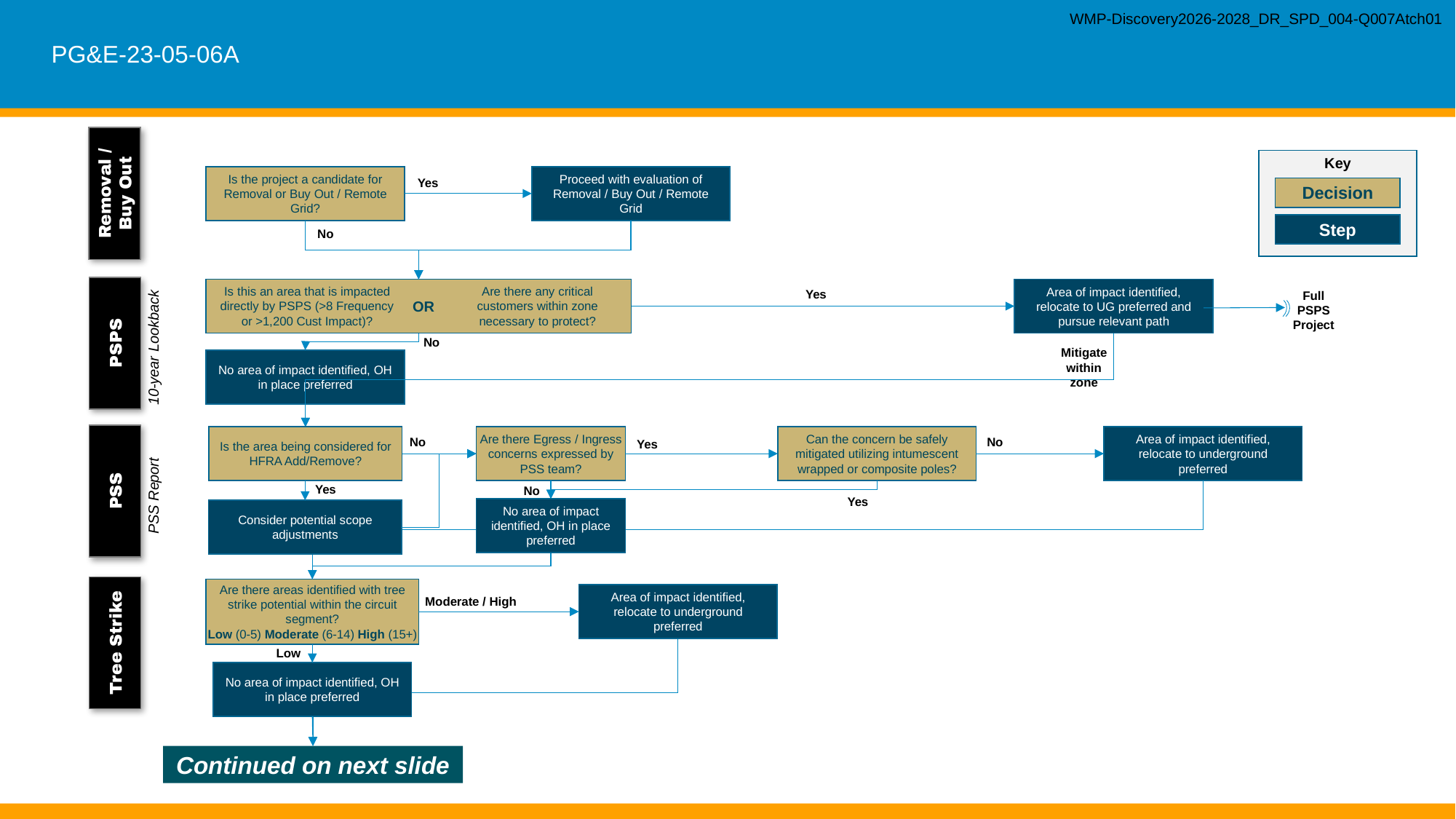

WMP-Discovery2026-2028_DR_SPD_004-Q007Atch01
# PG&E-23-05-06A
Key

Decision
Step
Is the project a candidate for Removal or Buy Out / Remote Grid?
Proceed with evaluation of Removal / Buy Out / Remote Grid
Removal / Buy Out
Yes
No
Area of impact identified, relocate to UG preferred and pursue relevant path

Is this an area that is impacted directly by PSPS (>8 Frequency or >1,200 Cust Impact)?
Are there any critical customers within zone necessary to protect?
Yes
Full PSPS Project
OR

PSPS
No
10-year Lookback
Mitigate within zone
No area of impact identified, OH in place preferred
Is the area being considered for HFRA Add/Remove?
Can the concern be safely mitigated utilizing intumescent wrapped or composite poles?
Area of impact identified, relocate to underground preferred
Are there Egress / Ingress concerns expressed by PSS team?
No
No
Yes
PSS
Yes
No
PSS Report
Yes
No area of impact identified, OH in place preferred
Consider potential scope adjustments
Are there areas identified with tree strike potential within the circuit segment?
Low (0-5) Moderate (6-14) High (15+)
Area of impact identified, relocate to underground preferred
Moderate / High
Tree Strike
Low
No area of impact identified, OH in place preferred
Continued on next slide